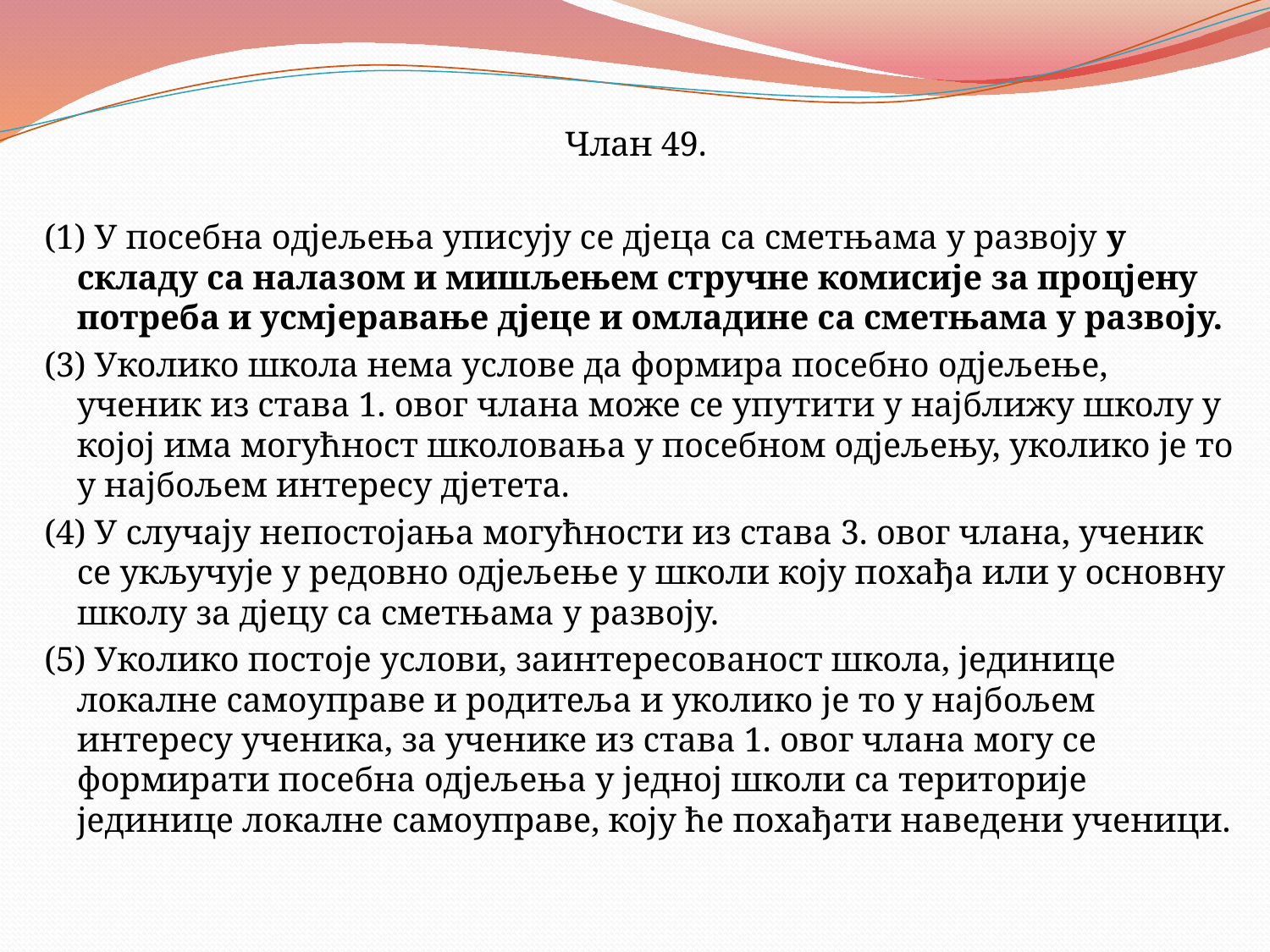

Члан 49.

(1) У посебна одјељења уписују се дјеца са сметњама у развоју у складу са налазом и мишљењем стручне комисије за процјену потреба и усмјеравање дјеце и омладине са сметњама у развоју.
(3) Уколико школа нема услове да формира посебно одјељење, ученик из става 1. овог члана може се упутити у најближу школу у којој има могућност школовања у посебном одјељењу, уколико је то у најбољем интересу дјетета.
(4) У случају непостојања могућности из става 3. овог члана, ученик се укључује у редовно одјељење у школи коју похађа или у основну школу за дјецу са сметњама у развоју.
(5) Уколико постоје услови, заинтересованост школа, јединице локалне самоуправе и родитеља и уколико је то у најбољем интересу ученика, за ученике из става 1. овог члана могу се формирати посебна одјељења у једној школи са територије јединице локалне самоуправе, коју ће похађати наведени ученици.